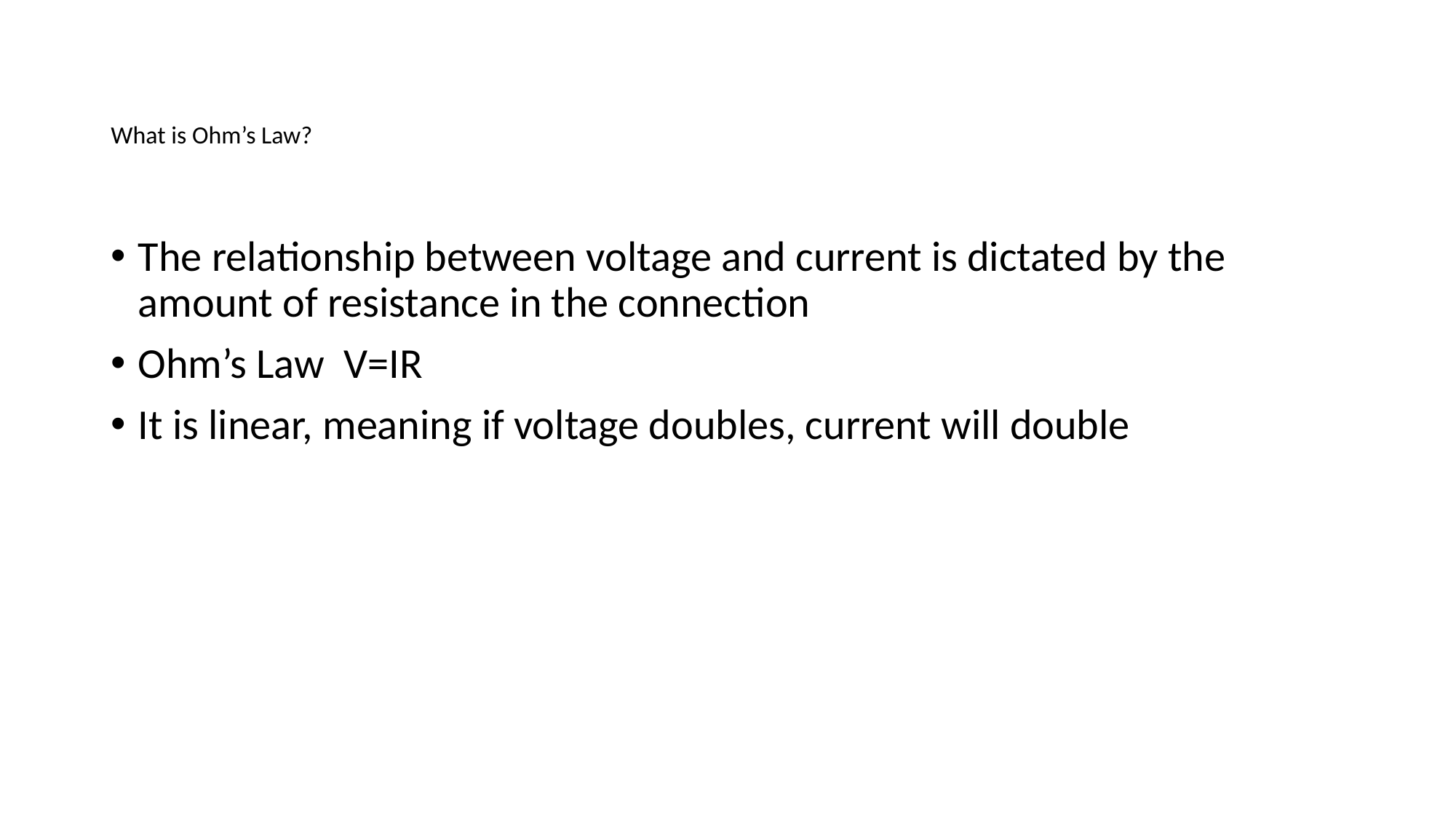

# What is Ohm’s Law?
The relationship between voltage and current is dictated by the amount of resistance in the connection
Ohm’s Law  V=IR
It is linear, meaning if voltage doubles, current will double